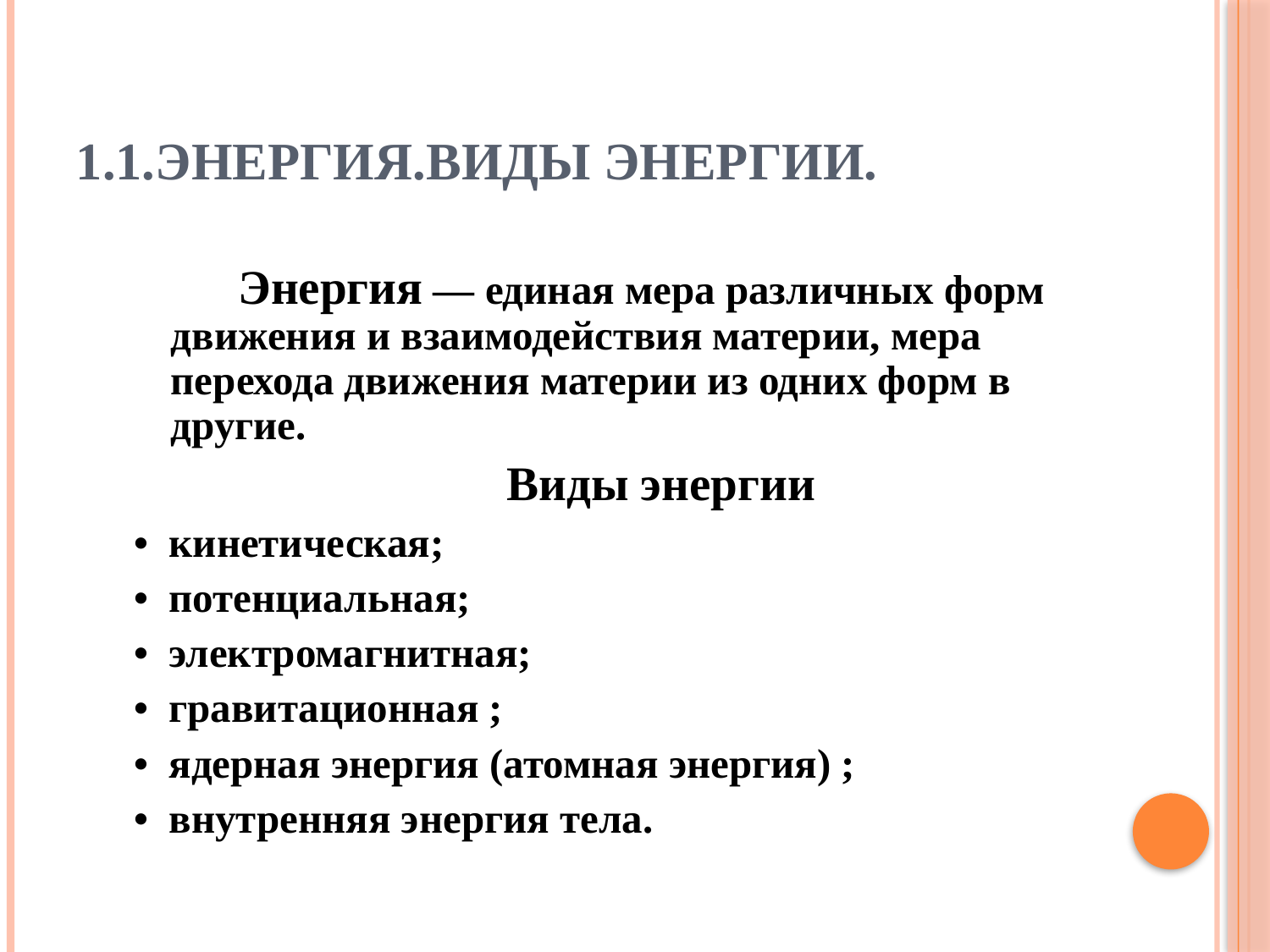

# 1.1.Энергия.Виды энергии.
         Энергия — единая мера различных форм движения и взаимодействия материи, мера перехода движения материи из одних форм в другие.
                                    Виды энергии
•  кинетическая;
•  потенциальная;
•  электромагнитная;
•  гравитационная ;
•  ядерная энергия (атомная энергия) ;
•  внутренняя энергия тела.